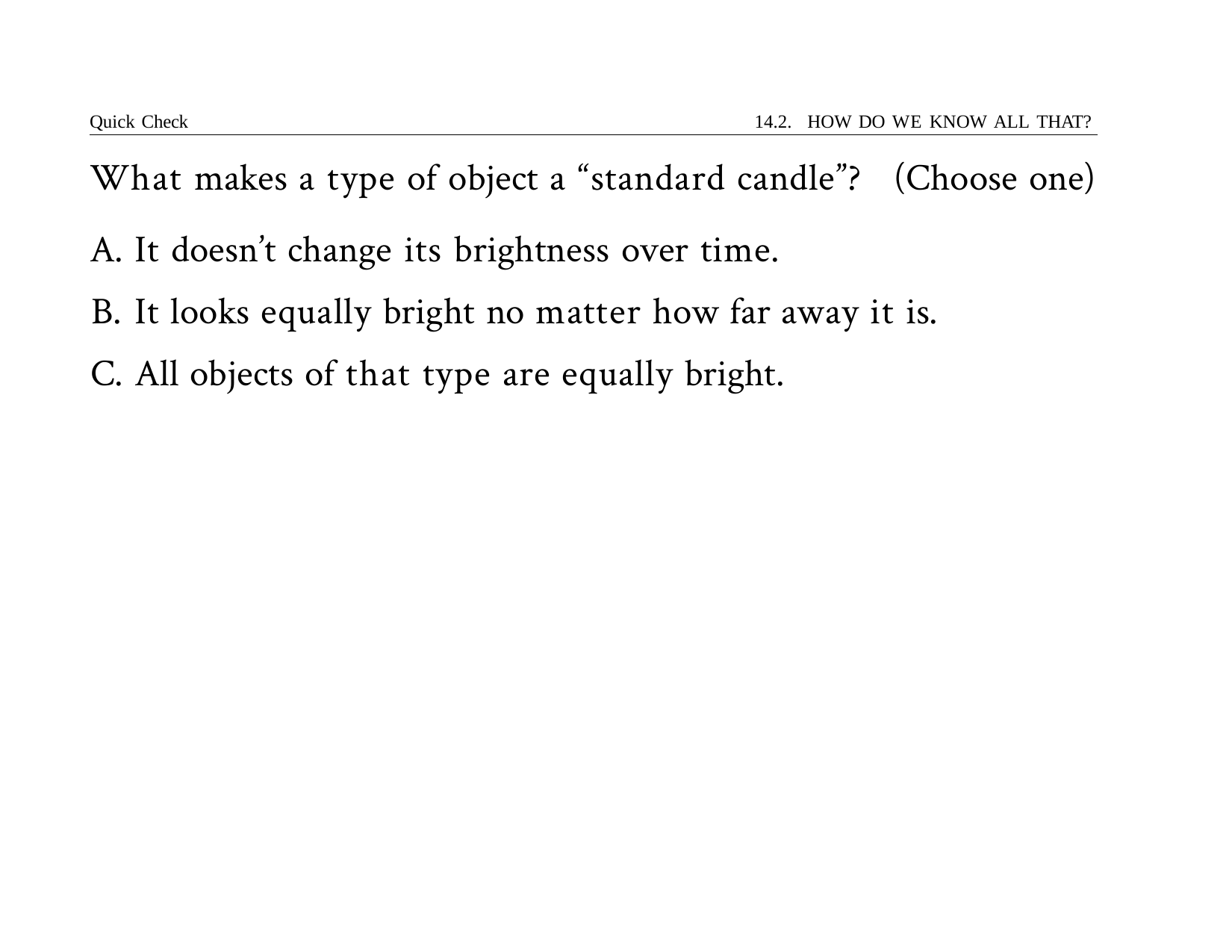

Quick Check	14.2.  HOW DO WE KNOW ALL THAT?

# What makes a type of object a “standard candle”?	(Choose one)
It doesn’t change its brightness over time.
It looks equally bright no matter how far away it is.
All objects of that type are equally bright.